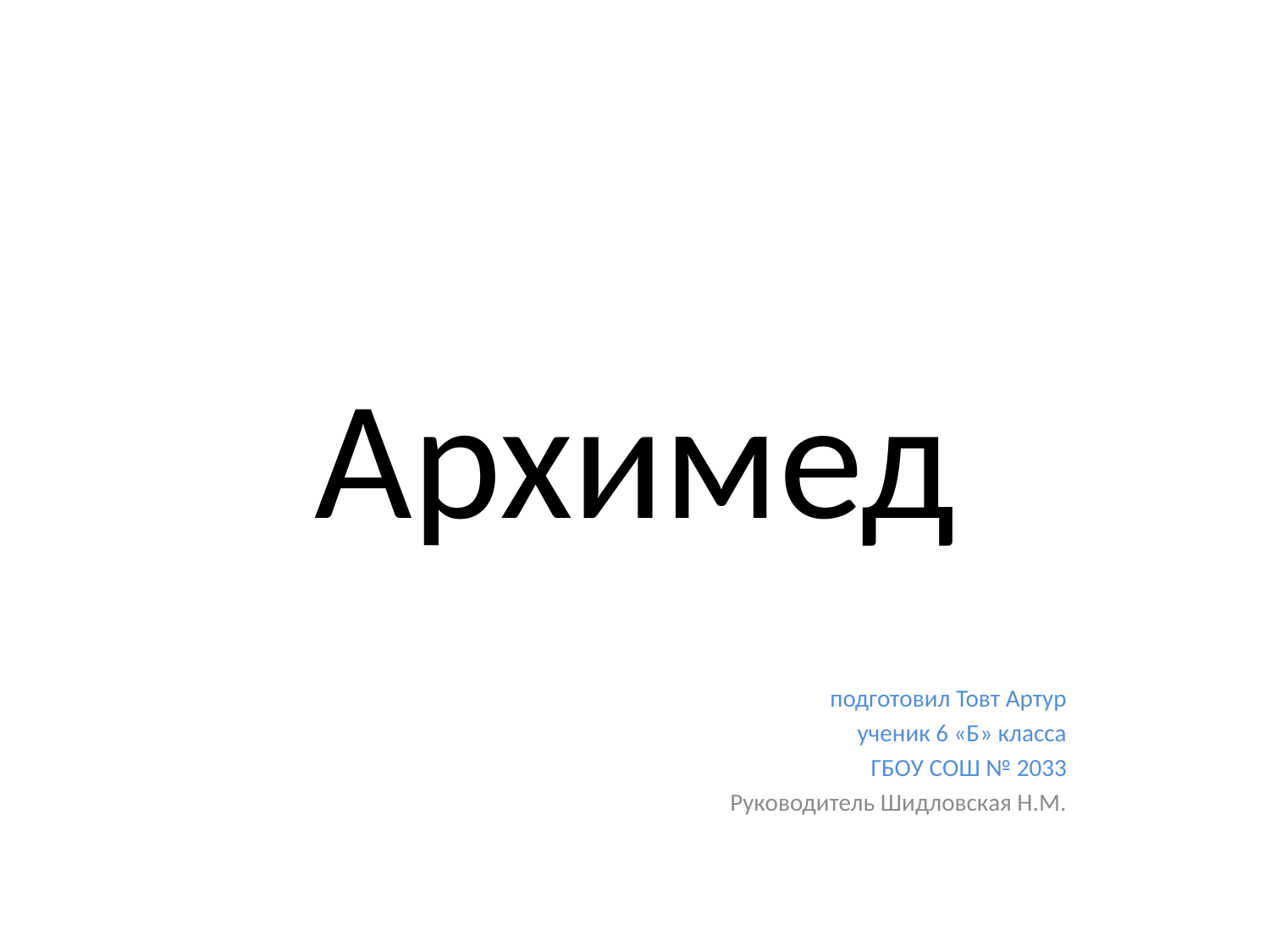

# Архимед
подготовил Товт Артур
ученик 6 «Б» класса
ГБОУ СОШ № 2033
Руководитель Шидловская Н.М.